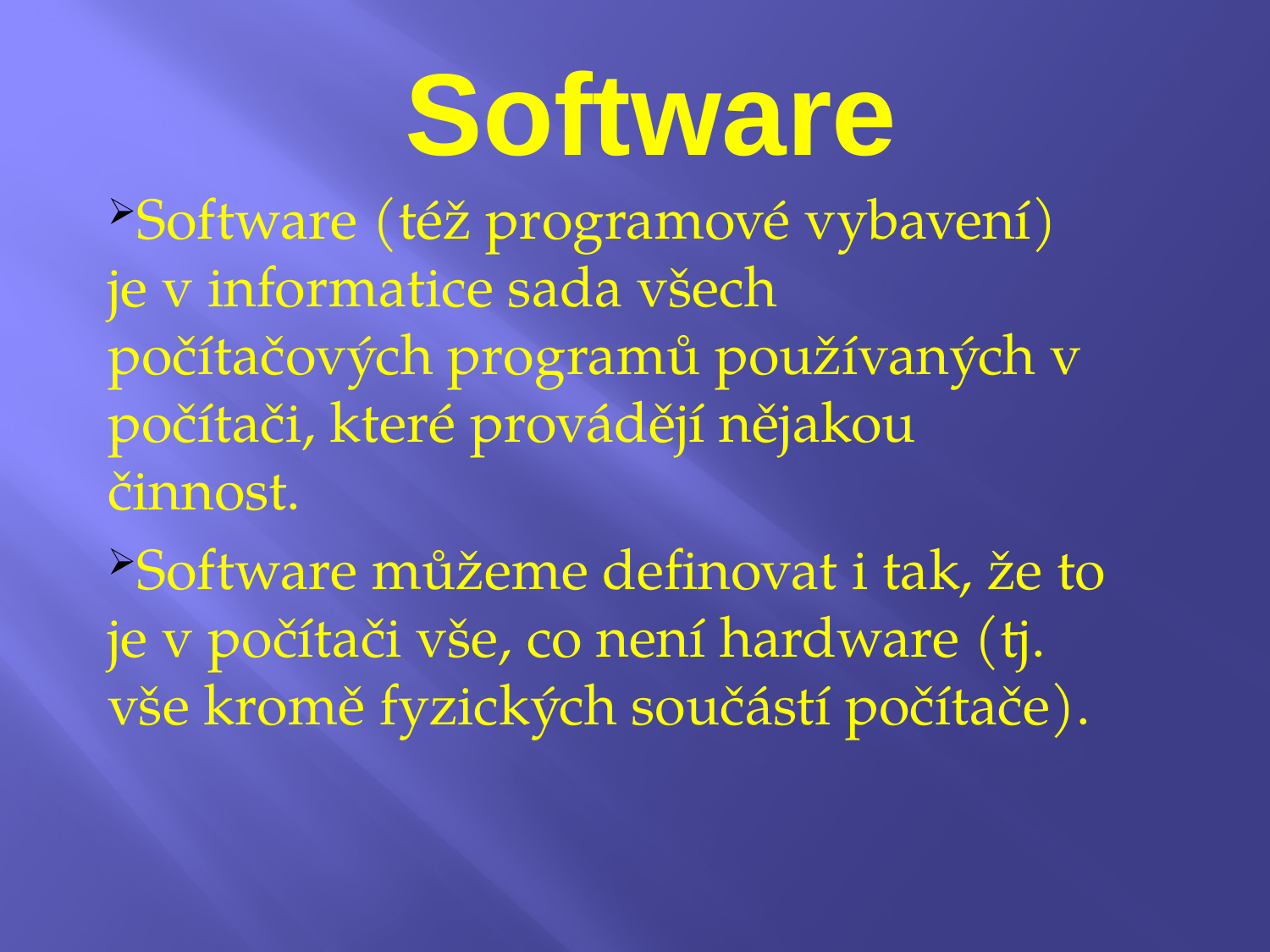

# Software
Software (též programové vybavení) je v informatice sada všech počítačových programů používaných v počítači, které provádějí nějakou činnost.
Software můžeme definovat i tak, že to je v počítači vše, co není hardware (tj. vše kromě fyzických součástí počítače).